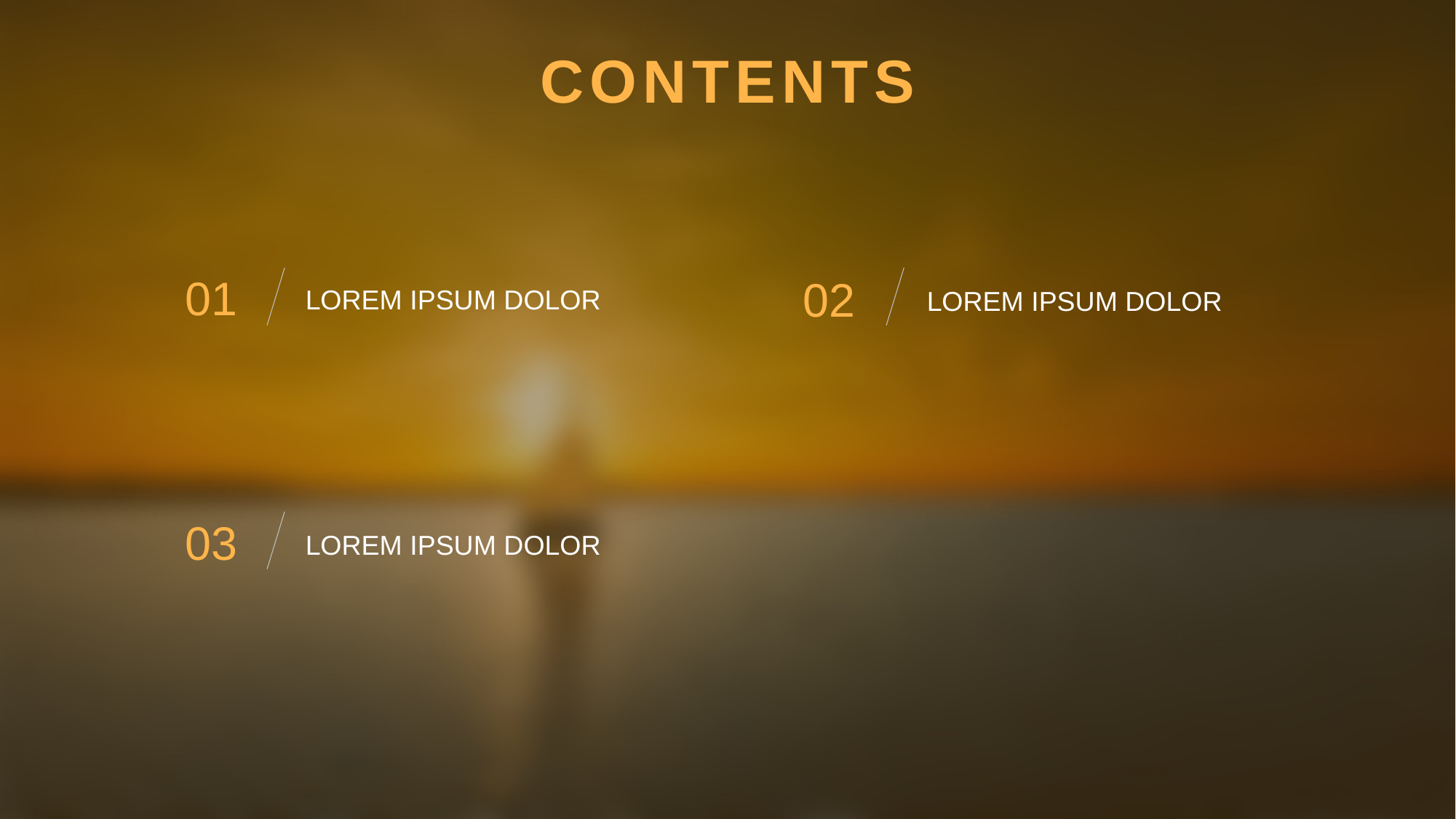

CONTENTS
LOREM IPSUM DOLOR
LOREM IPSUM DOLOR
01
02
LOREM IPSUM DOLOR
03